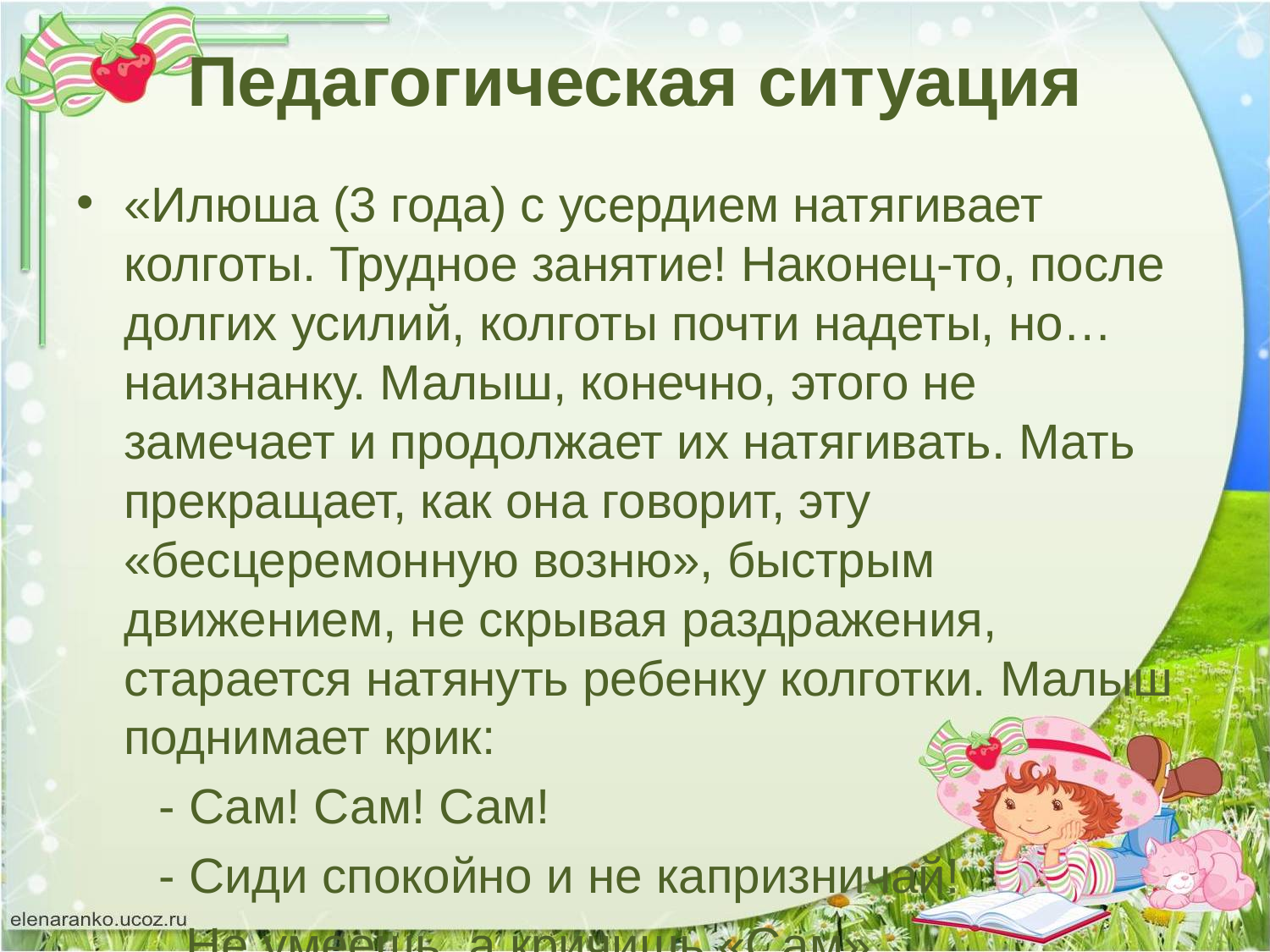

# Педагогическая ситуация
«Илюша (3 года) с усердием натягивает колготы. Трудное занятие! Наконец-то, после долгих усилий, колготы почти надеты, но… наизнанку. Малыш, конечно, этого не замечает и продолжает их натягивать. Мать прекращает, как она говорит, эту «бесцеремонную возню», быстрым движением, не скрывая раздражения, старается натянуть ребенку колготки. Малыш поднимает крик:
      - Сам! Сам! Сам!
      - Сиди спокойно и не капризничай!
        Не умеешь, а кричишь «Сам».